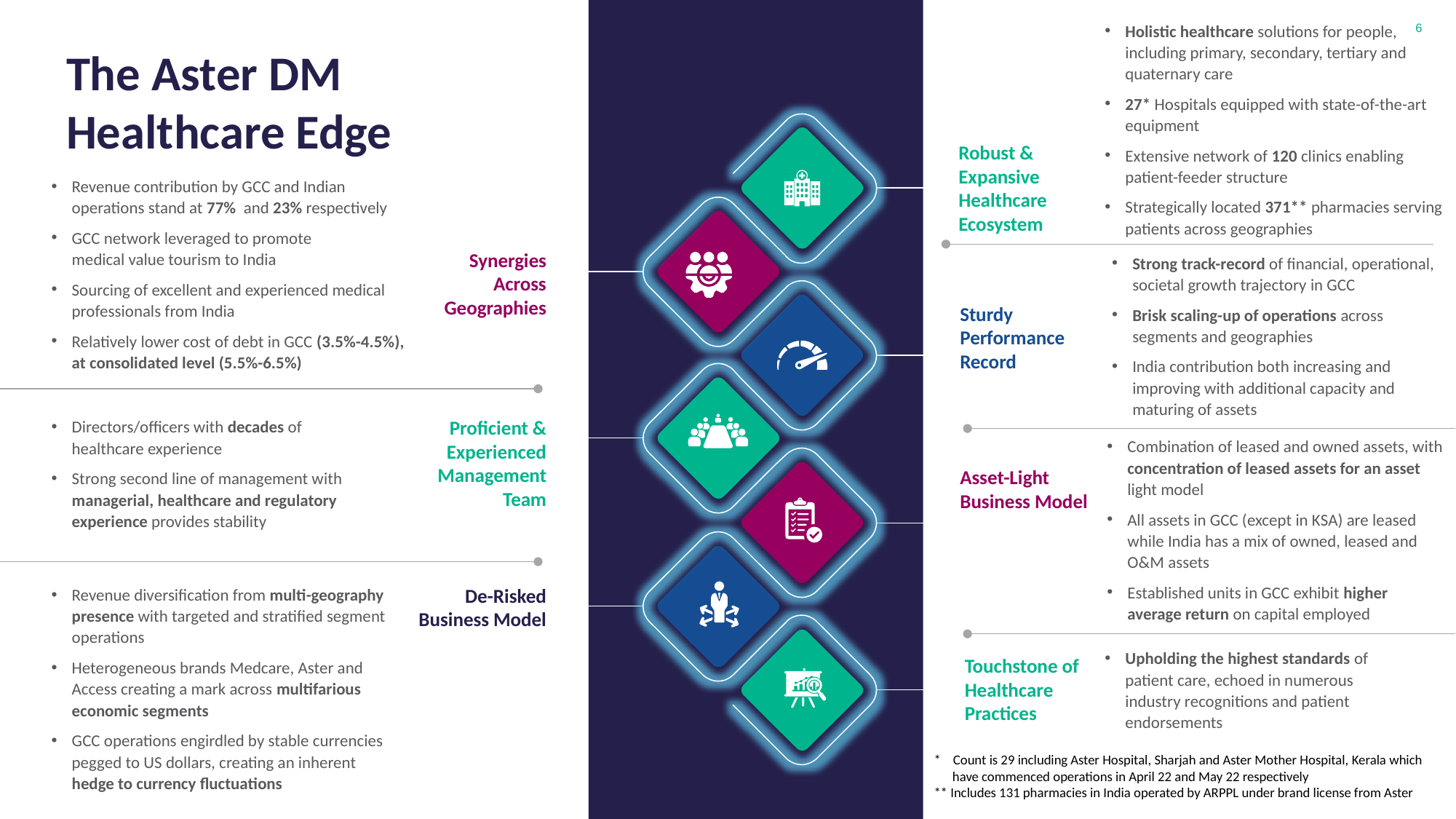

Holistic healthcare solutions for people, including primary, secondary, tertiary and quaternary care
27* Hospitals equipped with state-of-the-art equipment
Extensive network of 120 clinics enabling patient-feeder structure
Strategically located 371** pharmacies serving patients across geographies
The Aster DM
Healthcare Edge

Robust & Expansive Healthcare Ecosystem

Revenue contribution by GCC and Indian operations stand at 77%  and 23% respectively
GCC network leveraged to promote
medical value tourism to India
Sourcing of excellent and experienced medical professionals from India
Relatively lower cost of debt in GCC (3.5%-4.5%), at consolidated level (5.5%-6.5%)

Synergies Across Geographies
Strong track-record of financial, operational, societal growth trajectory in GCC
Brisk scaling-up of operations across segments and geographies
India contribution both increasing and improving with additional capacity and maturing of assets

Sturdy Performance Record

Directors/officers with decades of healthcare experience
Strong second line of management with managerial, healthcare and regulatory experience provides stability
Proficient & Experienced Management Team
Combination of leased and owned assets, with concentration of leased assets for an asset light model
All assets in GCC (except in KSA) are leased while India has a mix of owned, leased and O&M assets
Established units in GCC exhibit higher average return on capital employed

Asset-Light Business Model

Revenue diversification from multi-geography presence with targeted and stratified segment operations
Heterogeneous brands Medcare, Aster and Access creating a mark across multifarious economic segments
GCC operations engirdled by stable currencies pegged to US dollars, creating an inherent hedge to currency fluctuations
De-Risked
Business Model

Upholding the highest standards of patient care, echoed in numerous industry recognitions and patient endorsements
Touchstone of Healthcare Practices

*    Count is 29 including Aster Hospital, Sharjah and Aster Mother Hospital, Kerala which
      have commenced operations in April 22 and May 22 respectively
** Includes 131 pharmacies in India operated by ARPPL under brand license from Aster